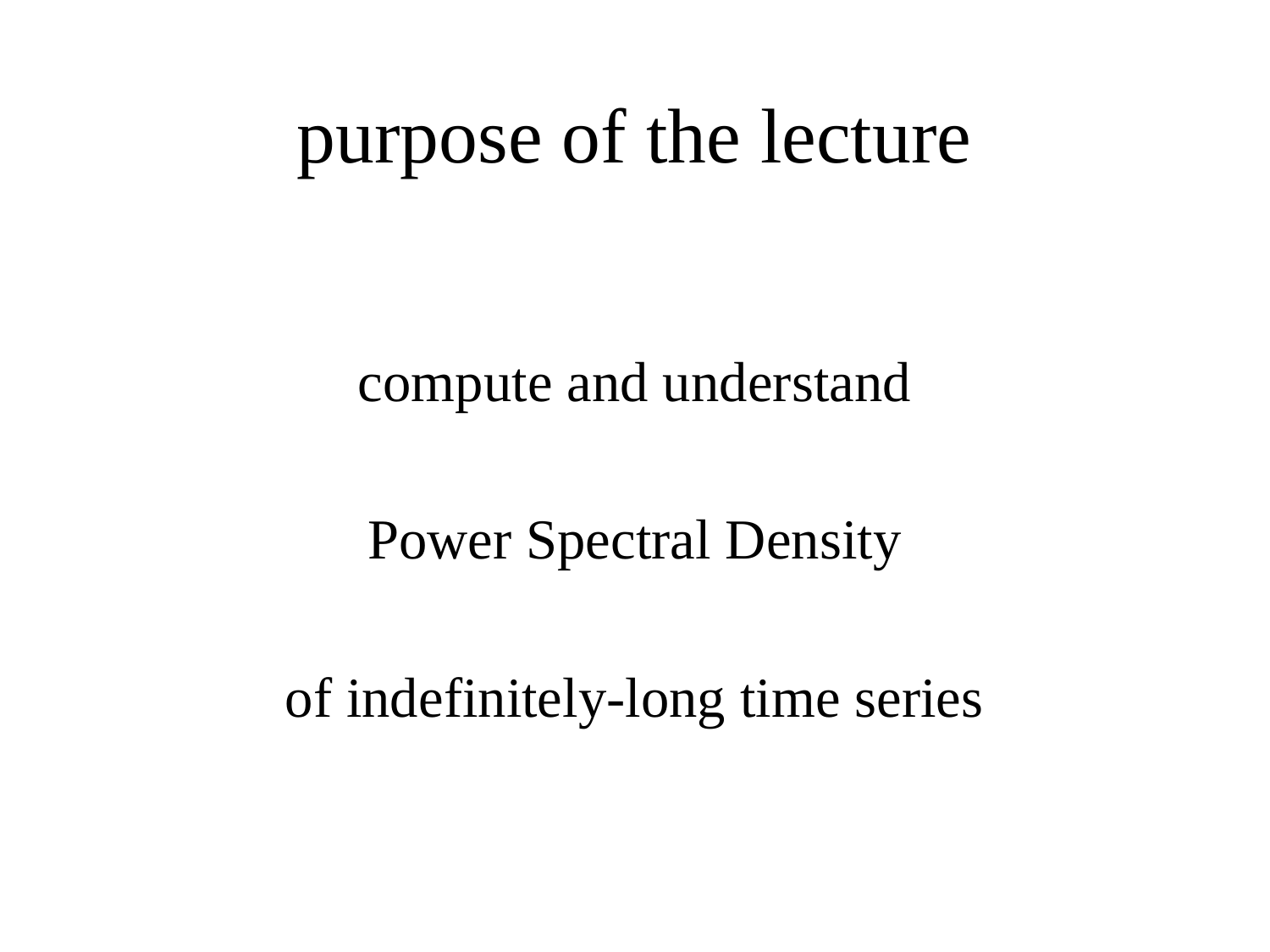

# purpose of the lecture
compute and understand

Power Spectral Density

of indefinitely-long time series